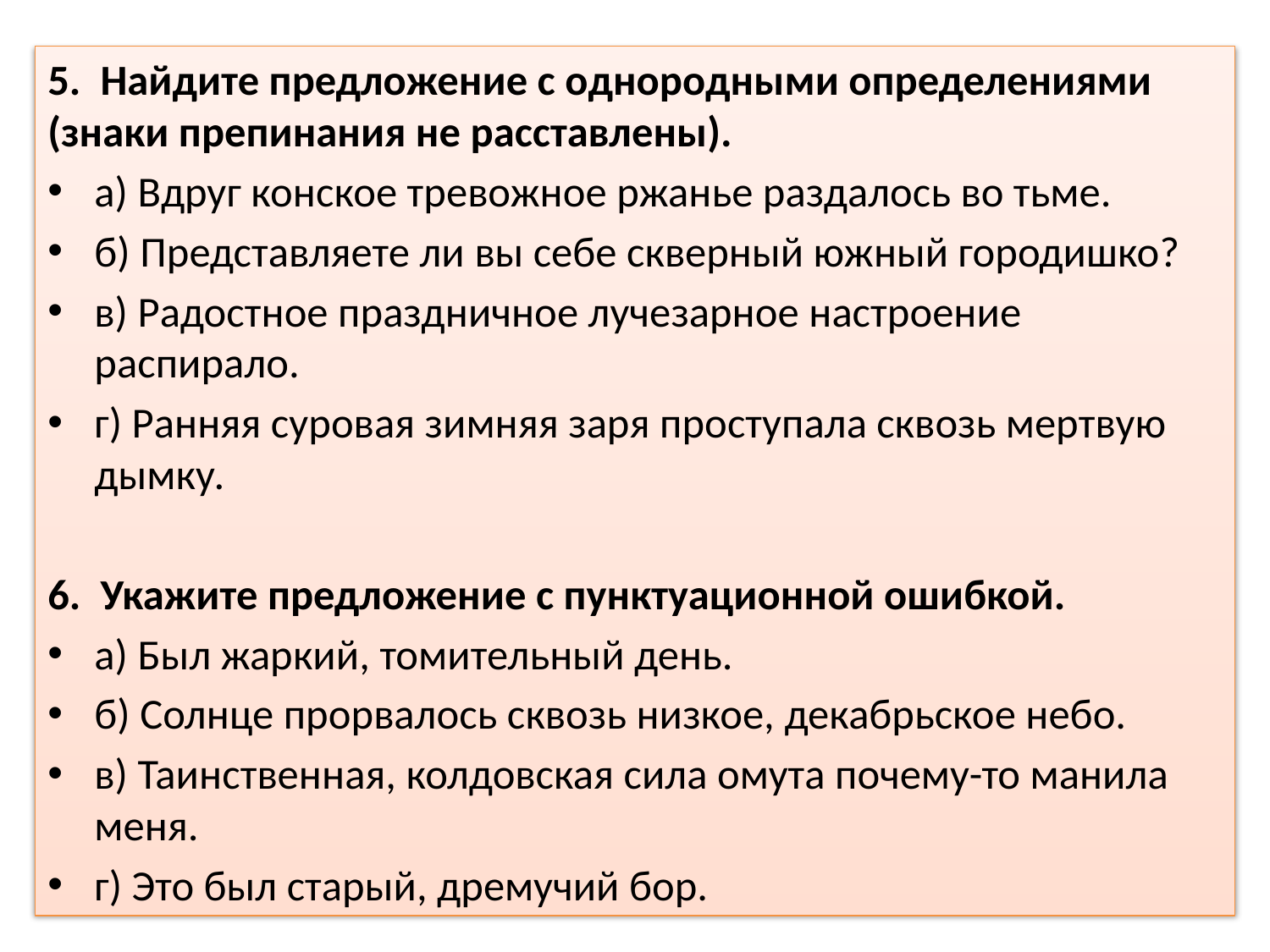

#
5.  Найдите предложение с однородными определениями (знаки препинания не расставлены).
а) Вдруг конское тревожное ржанье раздалось во тьме.
б) Представляете ли вы себе скверный южный городишко?
в) Радостное праздничное лучезарное настроение распирало.
г) Ранняя суровая зимняя заря проступала сквозь мертвую дымку.

6.  Укажите предложение с пунктуационной ошибкой.
а) Был жаркий, томительный день.
б) Солнце прорвалось сквозь низкое, декабрьское небо.
в) Таинственная, колдовская сила омута почему-то манила меня.
г) Это был старый, дремучий бор.